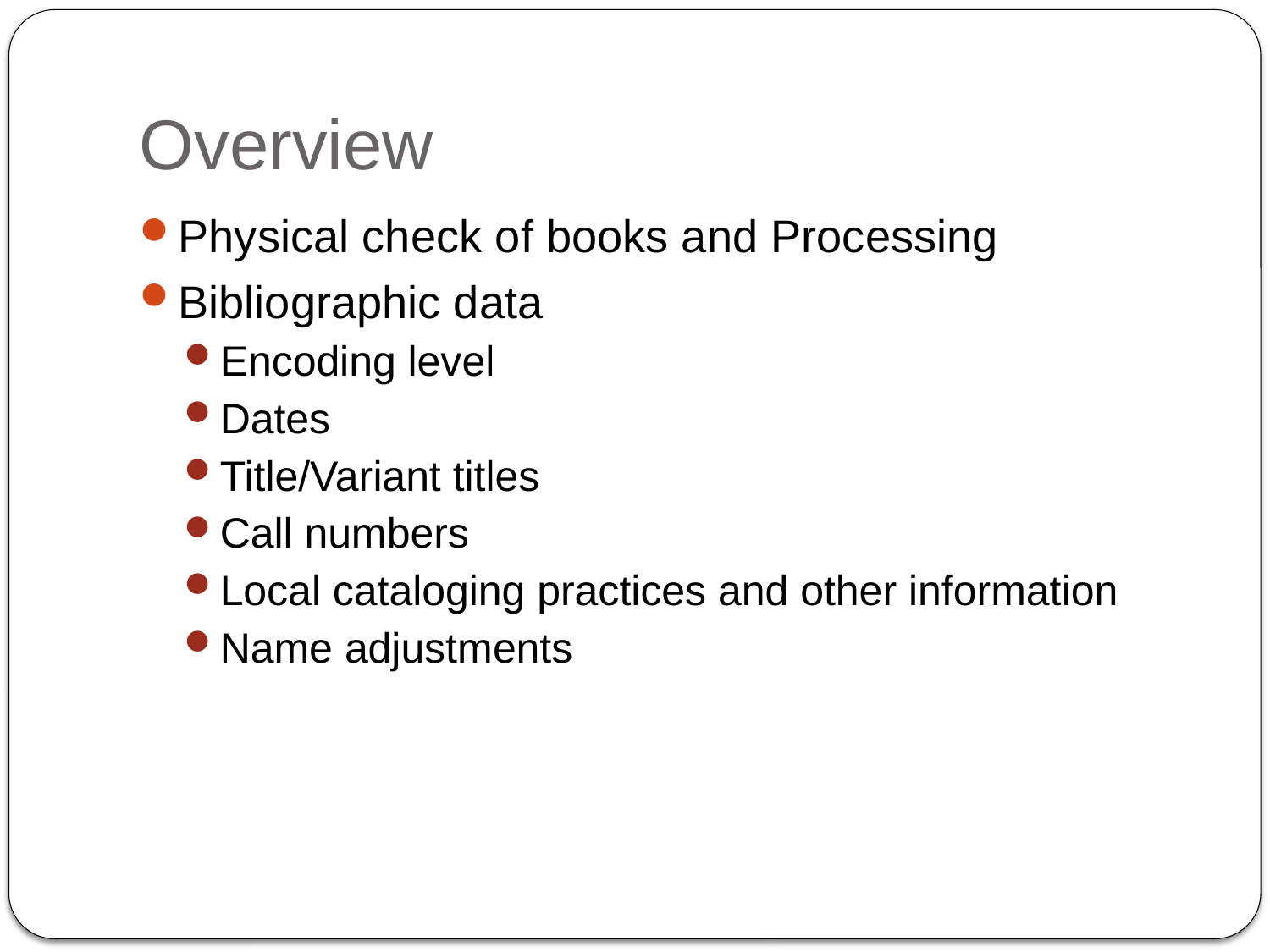

# Overview
Physical check of books and Processing
Bibliographic data
Encoding level
Dates
Title/Variant titles
Call numbers
Local cataloging practices and other information
Name adjustments